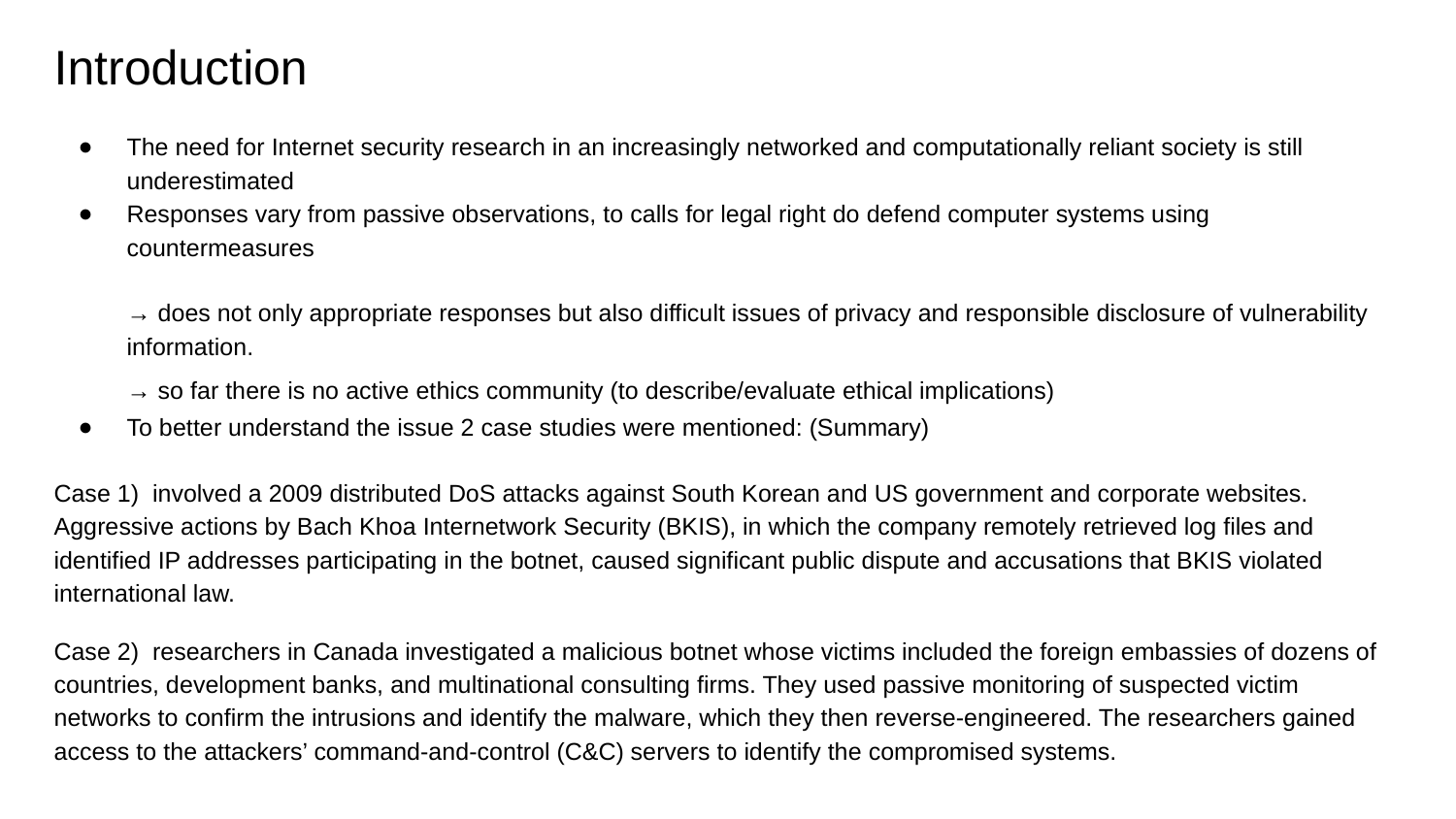

# Introduction
The need for Internet security research in an increasingly networked and computationally reliant society is still underestimated
Responses vary from passive observations, to calls for legal right do defend computer systems using countermeasures
→ does not only appropriate responses but also difficult issues of privacy and responsible disclosure of vulnerability information.
→ so far there is no active ethics community (to describe/evaluate ethical implications)
To better understand the issue 2 case studies were mentioned: (Summary)
Case 1)  involved a 2009 distributed DoS attacks against South Korean and US government and corporate websites. Aggressive actions by Bach Khoa Internetwork Security (BKIS), in which the company remotely retrieved log files and identified IP addresses participating in the botnet, caused significant public dispute and accusations that BKIS violated international law.
Case 2)  researchers in Canada investigated a malicious botnet whose victims included the foreign embassies of dozens of countries, development banks, and multinational consulting firms. They used passive monitoring of suspected victim networks to confirm the intrusions and identify the malware, which they then reverse-engineered. The researchers gained access to the attackers’ command-and-control (C&C) servers to identify the compromised systems.

→ but so far there is no active ethics community (to describe/evaluate ethical implications)

Responses to these threats vary from passive observa- tion to calls for the legal right to defend computer systems using aggressive countermeasures.